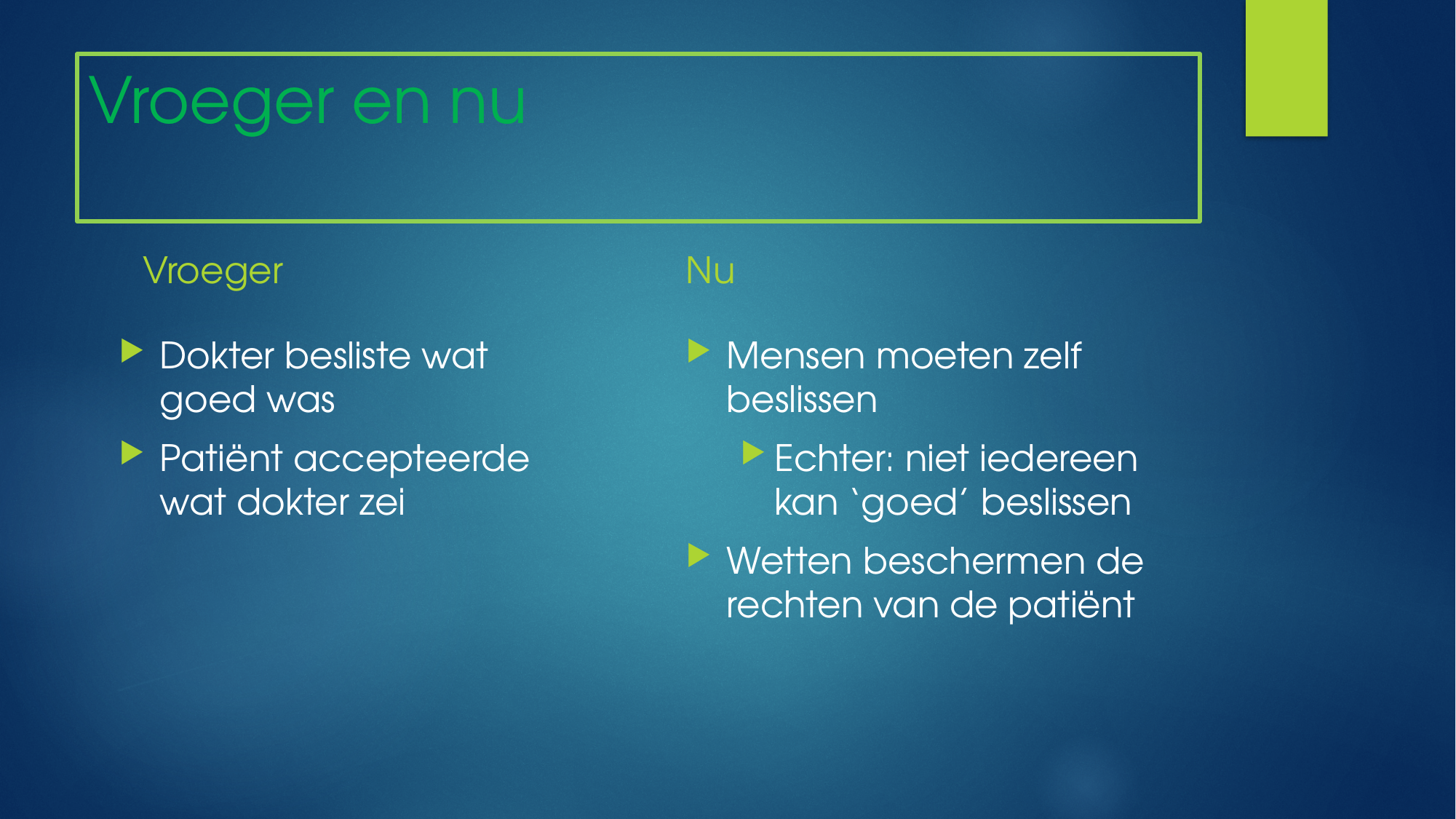

# Vroeger en nu
Vroeger
Nu
Dokter besliste wat goed was
Patiënt accepteerde wat dokter zei

Mensen moeten zelf beslissen
Echter: niet iedereen kan ‘goed’ beslissen
Wetten beschermen de rechten van de patiënt